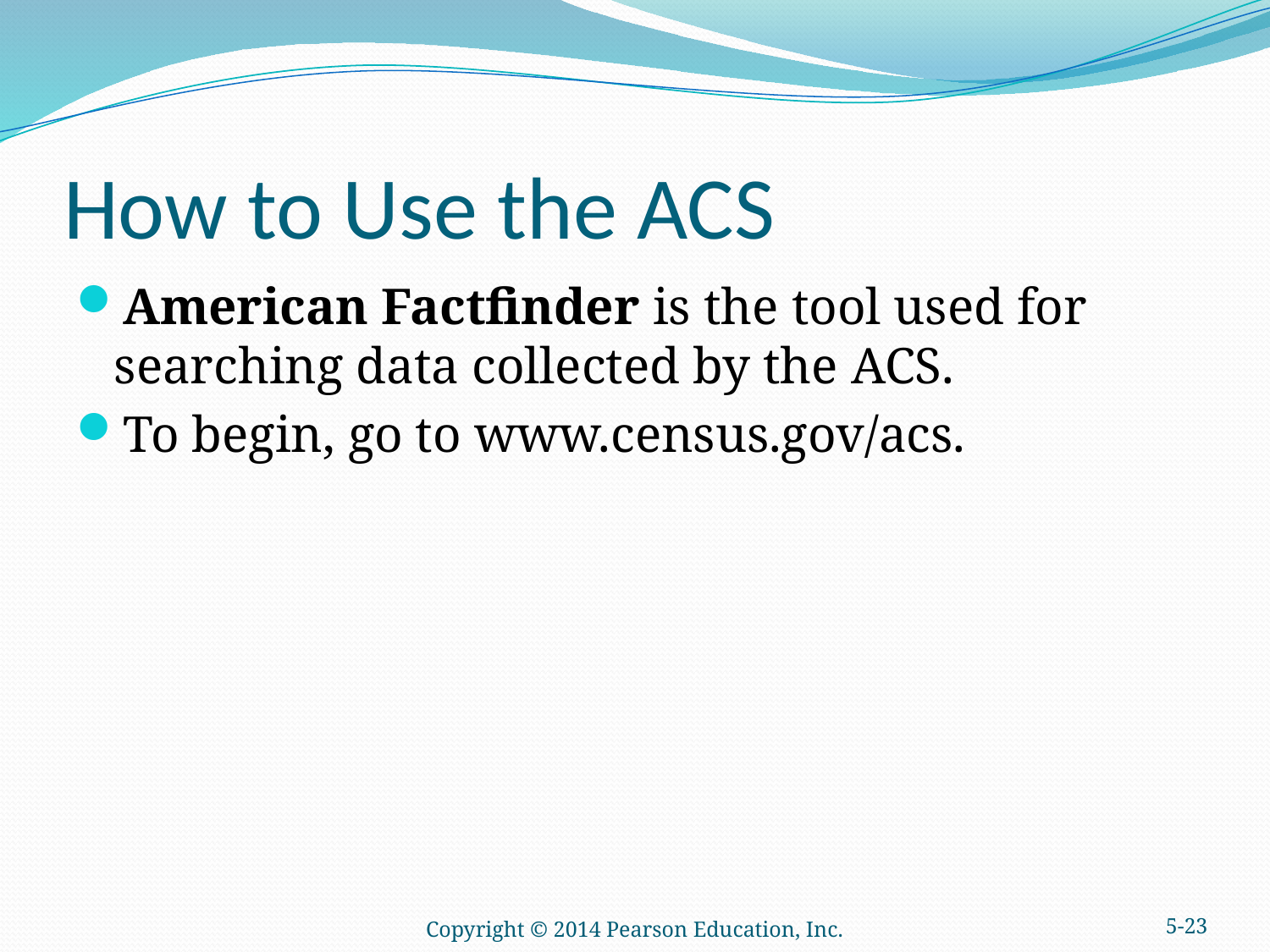

# How to Use the ACS
American Factfinder is the tool used for searching data collected by the ACS.
To begin, go to www.census.gov/acs.